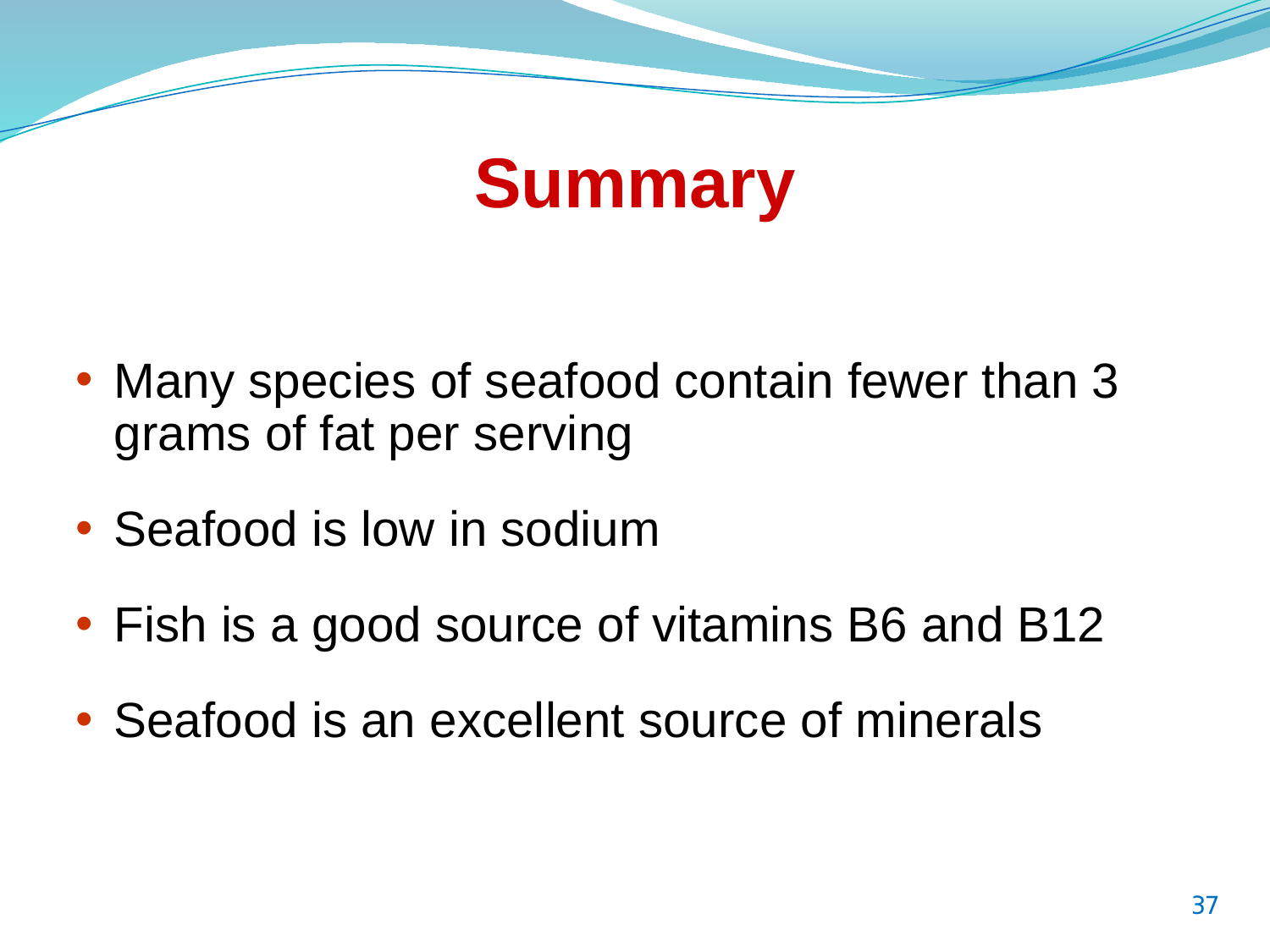

# Summary
Many species of seafood contain fewer than 3 grams of fat per serving
Seafood is low in sodium
Fish is a good source of vitamins B6 and B12
Seafood is an excellent source of minerals

37